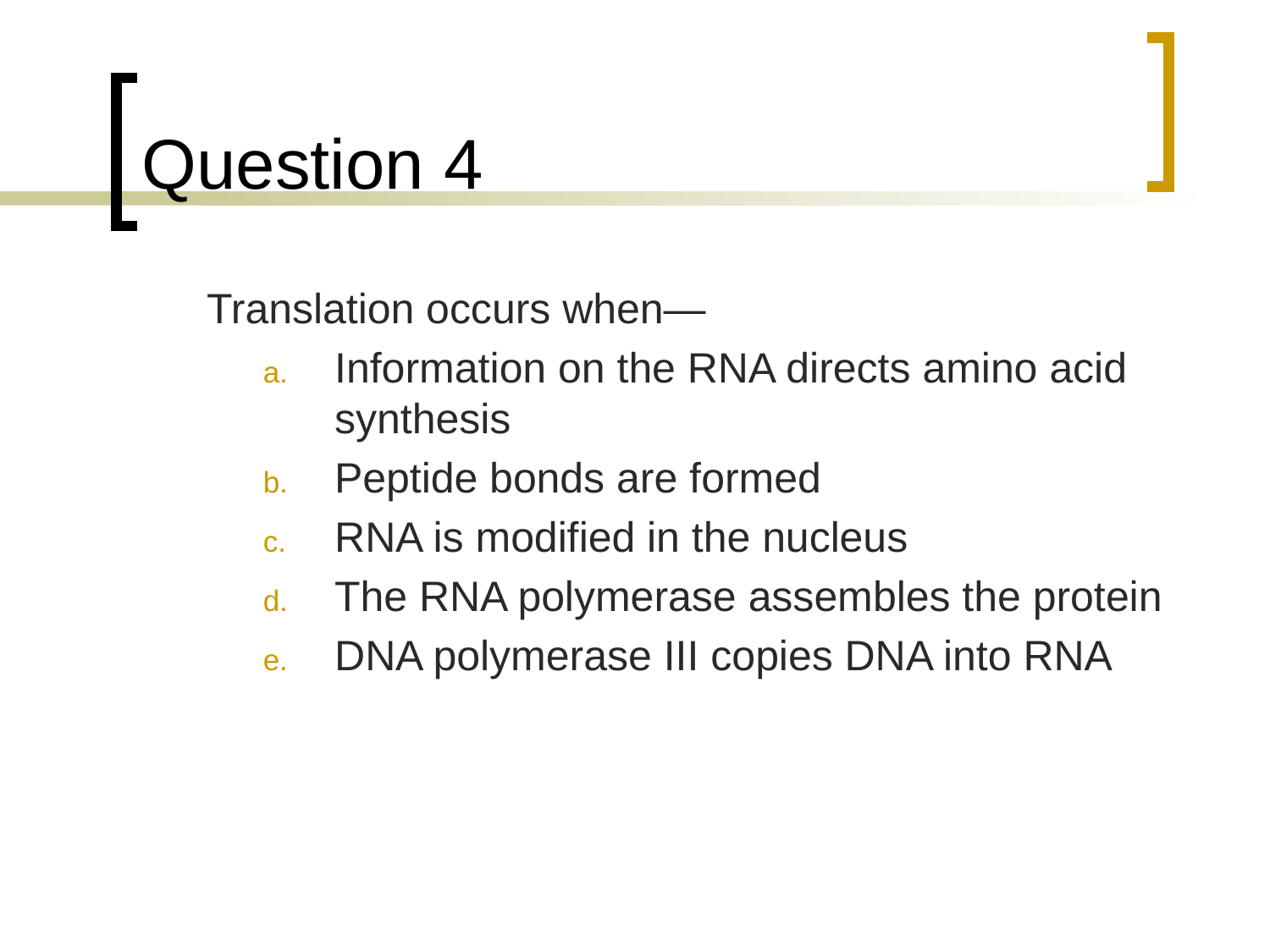

# Question 4
	Translation occurs when—
Information on the RNA directs amino acid synthesis
Peptide bonds are formed
RNA is modified in the nucleus
The RNA polymerase assembles the protein
DNA polymerase III copies DNA into RNA